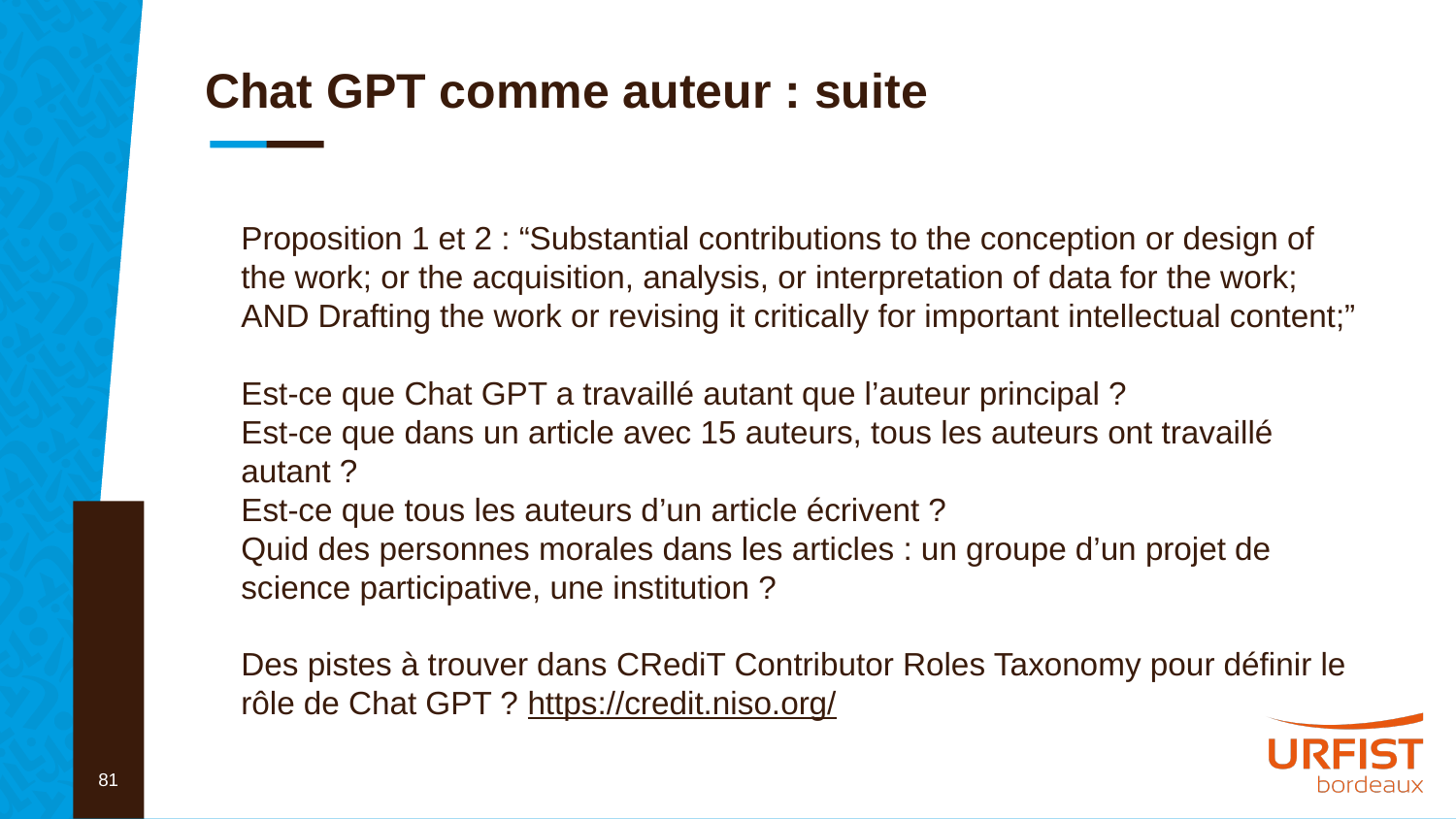

# Chat GPT comme auteur : suite
Proposition 1 et 2 : “Substantial contributions to the conception or design of the work; or the acquisition, analysis, or interpretation of data for the work; AND Drafting the work or revising it critically for important intellectual content;”

Est-ce que Chat GPT a travaillé autant que l’auteur principal ?
Est-ce que dans un article avec 15 auteurs, tous les auteurs ont travaillé autant ?
Est-ce que tous les auteurs d’un article écrivent ?
Quid des personnes morales dans les articles : un groupe d’un projet de science participative, une institution ?

Des pistes à trouver dans CRediT Contributor Roles Taxonomy pour définir le rôle de Chat GPT ? https://credit.niso.org/

81